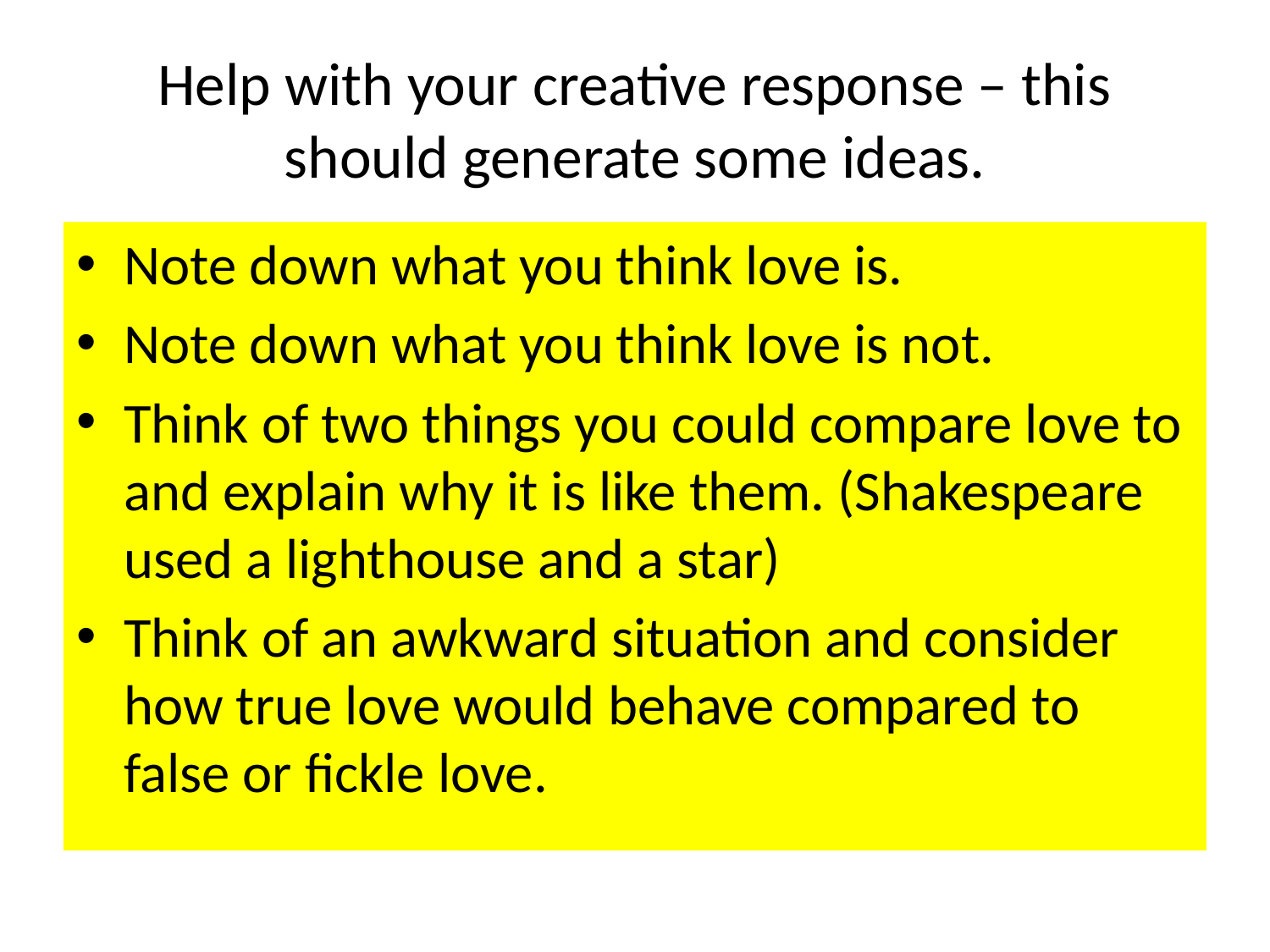

# Help with your creative response – this should generate some ideas.
Note down what you think love is.
Note down what you think love is not.
Think of two things you could compare love to and explain why it is like them. (Shakespeare used a lighthouse and a star)
Think of an awkward situation and consider how true love would behave compared to false or fickle love.